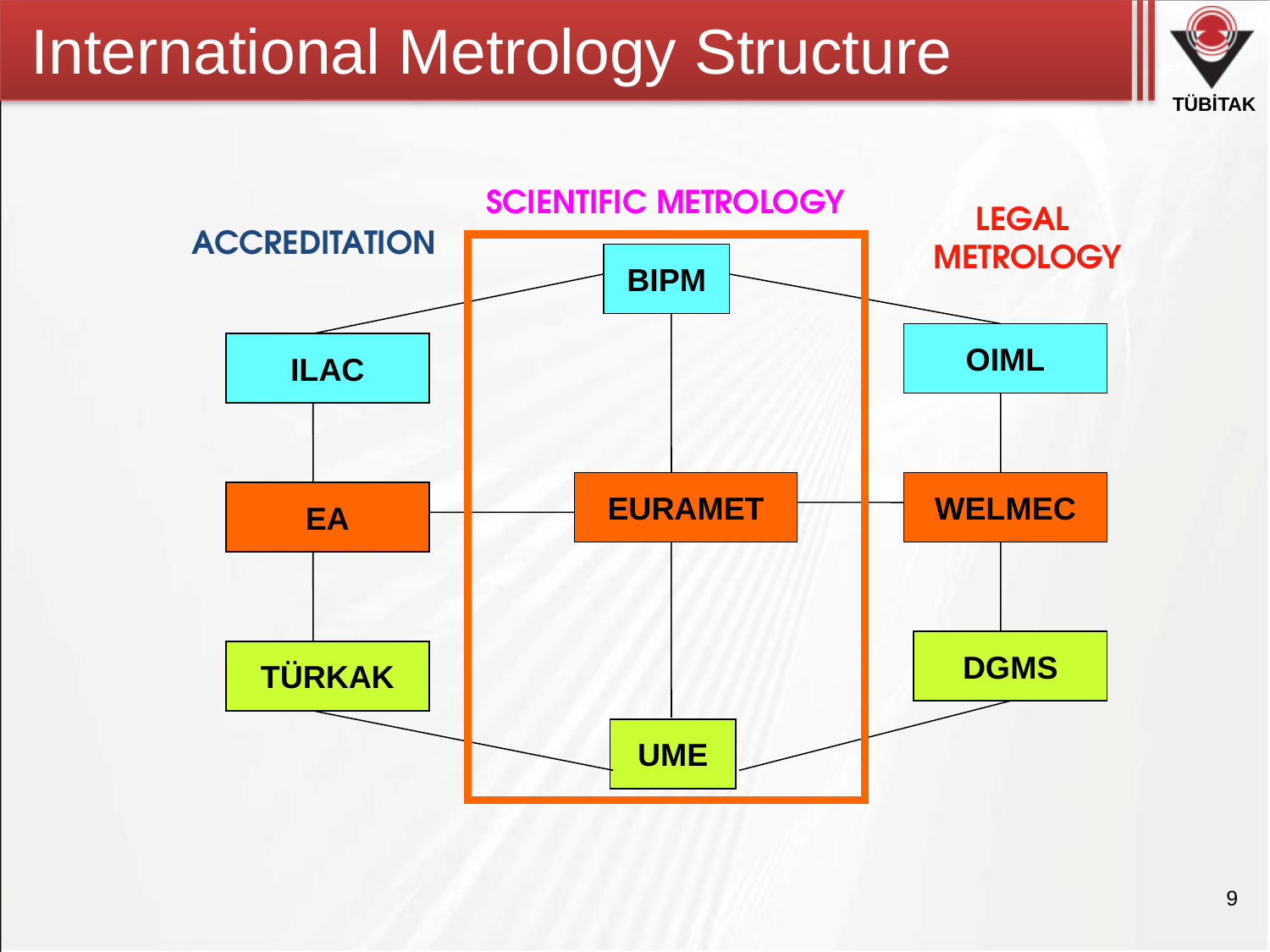

International Metrology Structure
SCIENTIFIC METROLOGY
LEGAL
METROLOGY
ACCREDITATION

BIPM

OIML
ILAC

EURAMET
WELMEC
EA

DGMS
TÜRKAK

UME

9